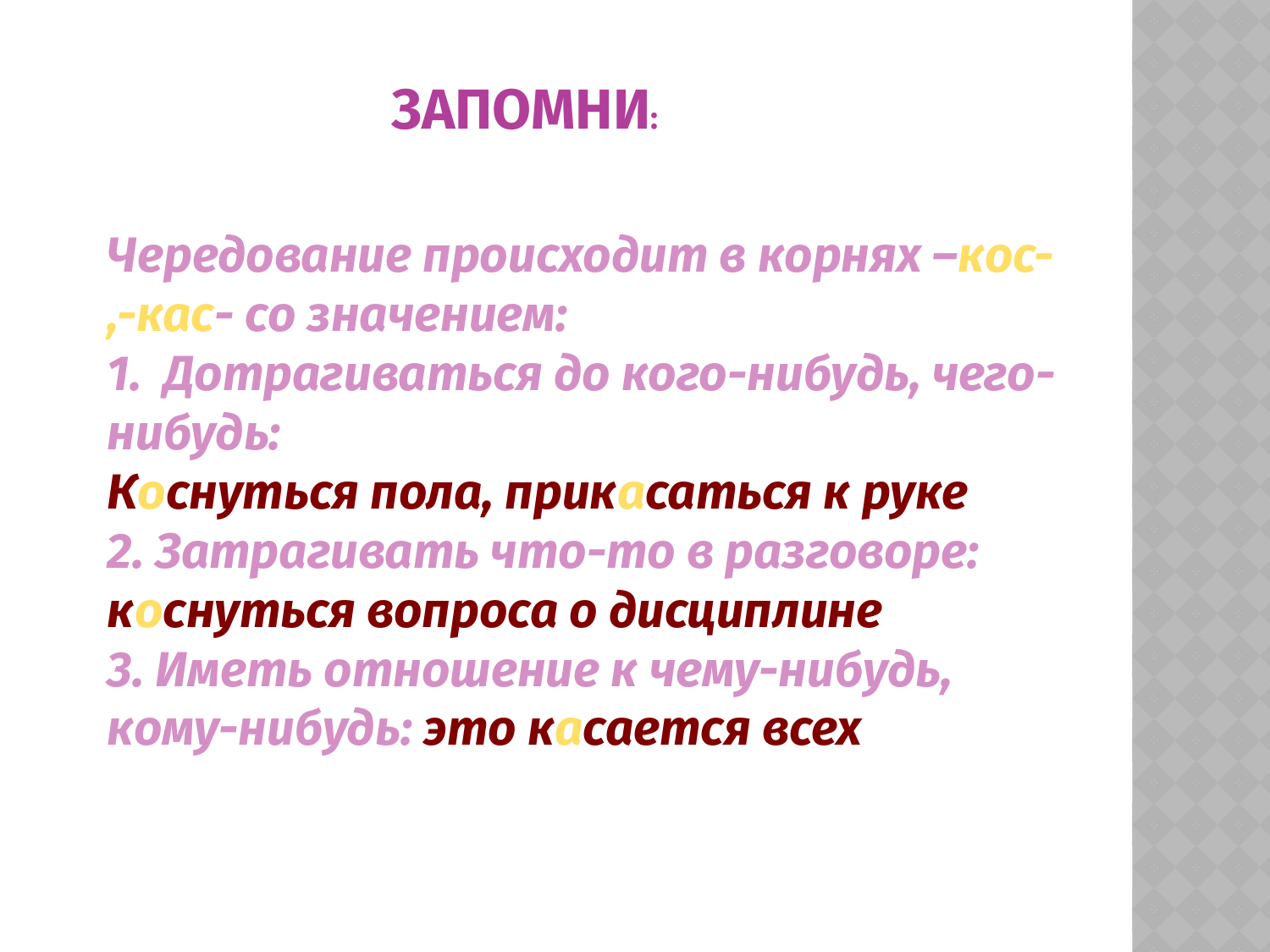

ЗАПОМНИ:
Чередование происходит в корнях –кос- ,-кас- со значением:
1.  Дотрагиваться до кого-нибудь, чего-нибудь:
Коснуться пола, прикасаться к руке
2. Затрагивать что-то в разговоре:  коснуться вопроса о дисциплине
3. Иметь отношение к чему-нибудь, кому-нибудь: это касается всех